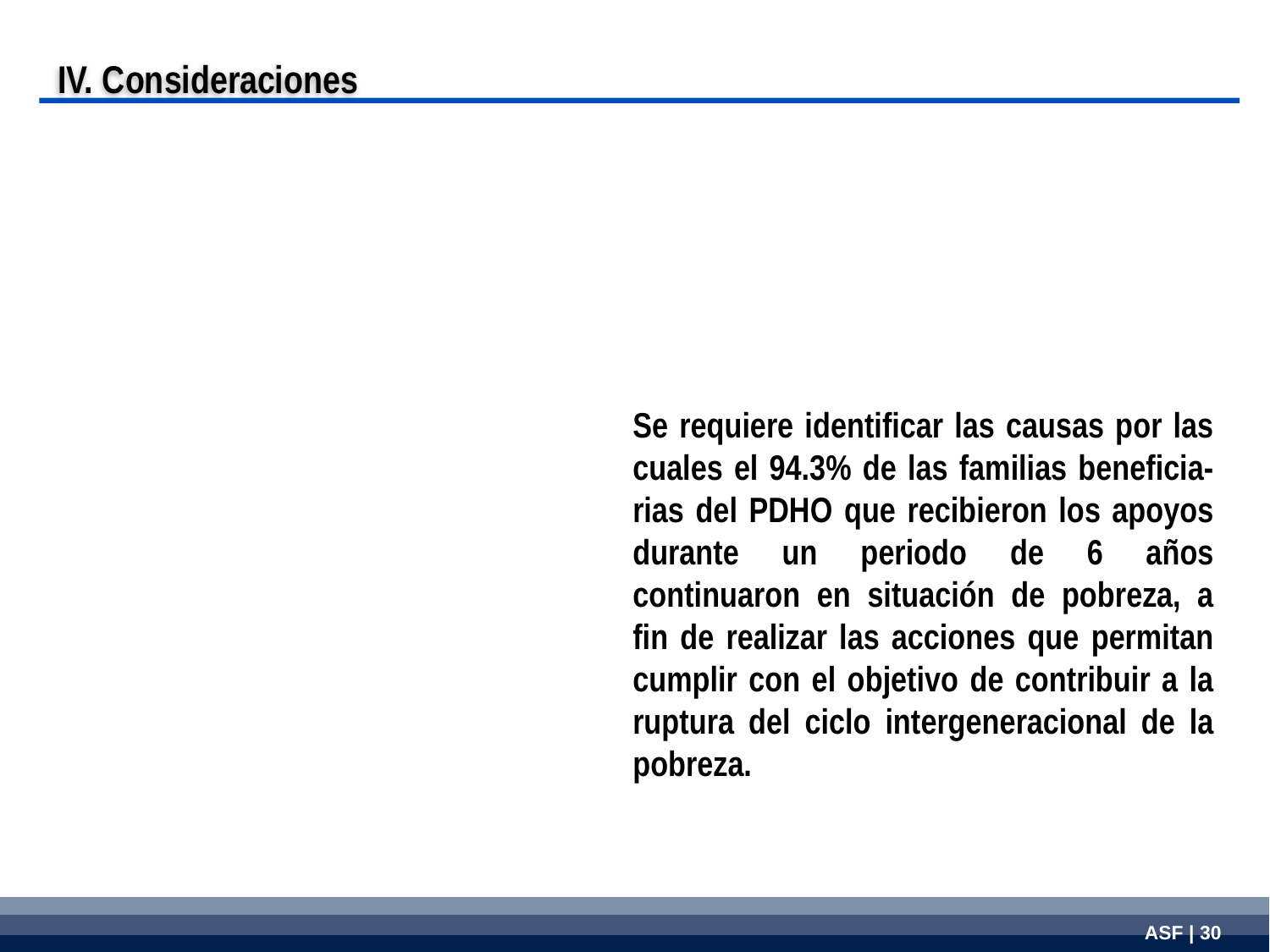

IV. Consideraciones

Se requiere identificar las causas por las cuales el 94.3% de las familias beneficia-rias del PDHO que recibieron los apoyos durante un periodo de 6 años continuaron en situación de pobreza, a fin de realizar las acciones que permitan cumplir con el objetivo de contribuir a la ruptura del ciclo intergeneracional de la pobreza.
|  |
| --- |
|  |
|  |
ASF | 30